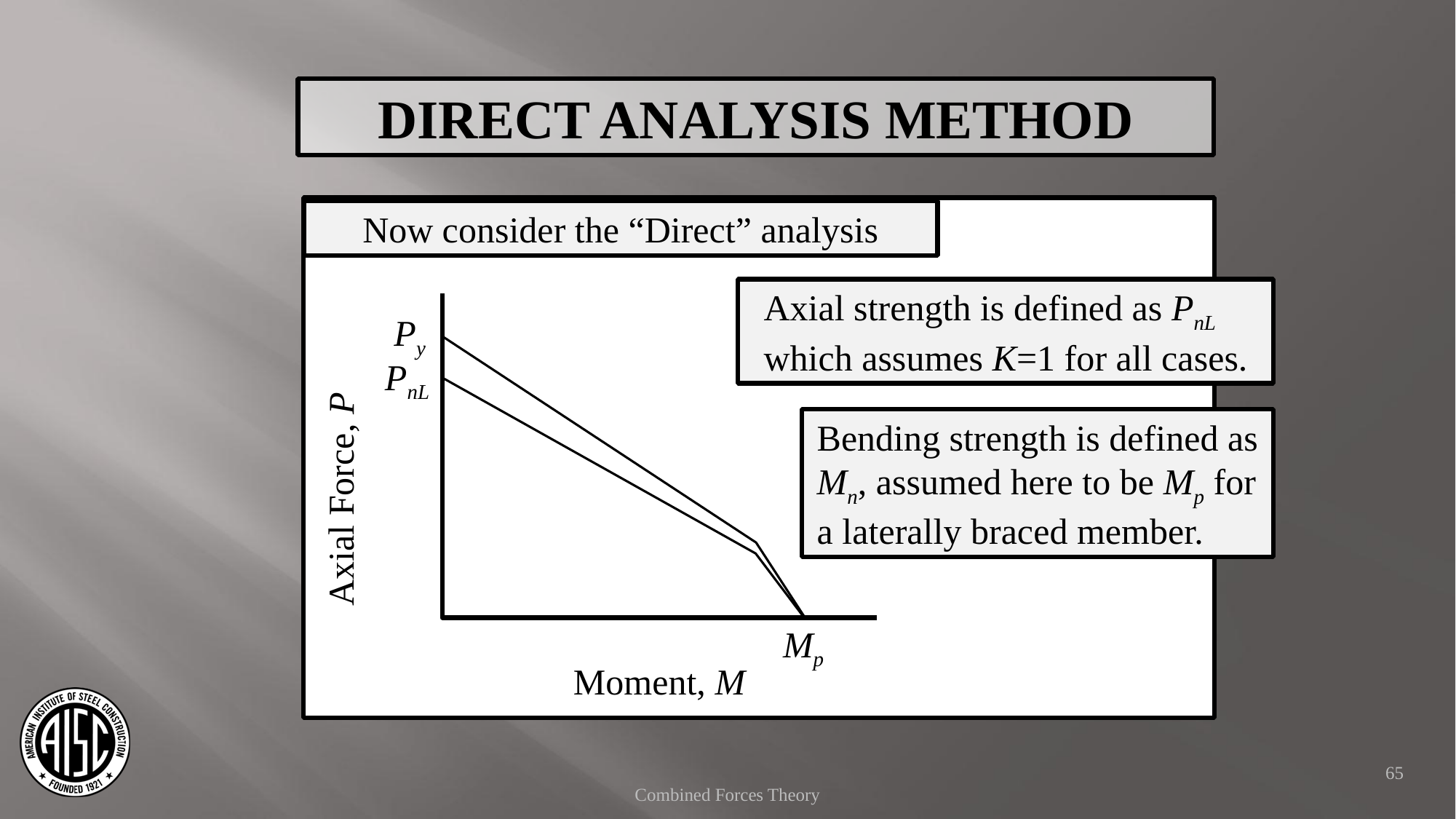

DIRECT ANALYSIS METHOD

Now consider the “Direct” analysis
Axial strength is defined as PnL which assumes K=1 for all cases.

Py

PnL

Axial Force, P
Bending strength is defined as Mn, assumed here to be Mp for a laterally braced member.
Mp
Moment, M
65
Combined Forces Theory